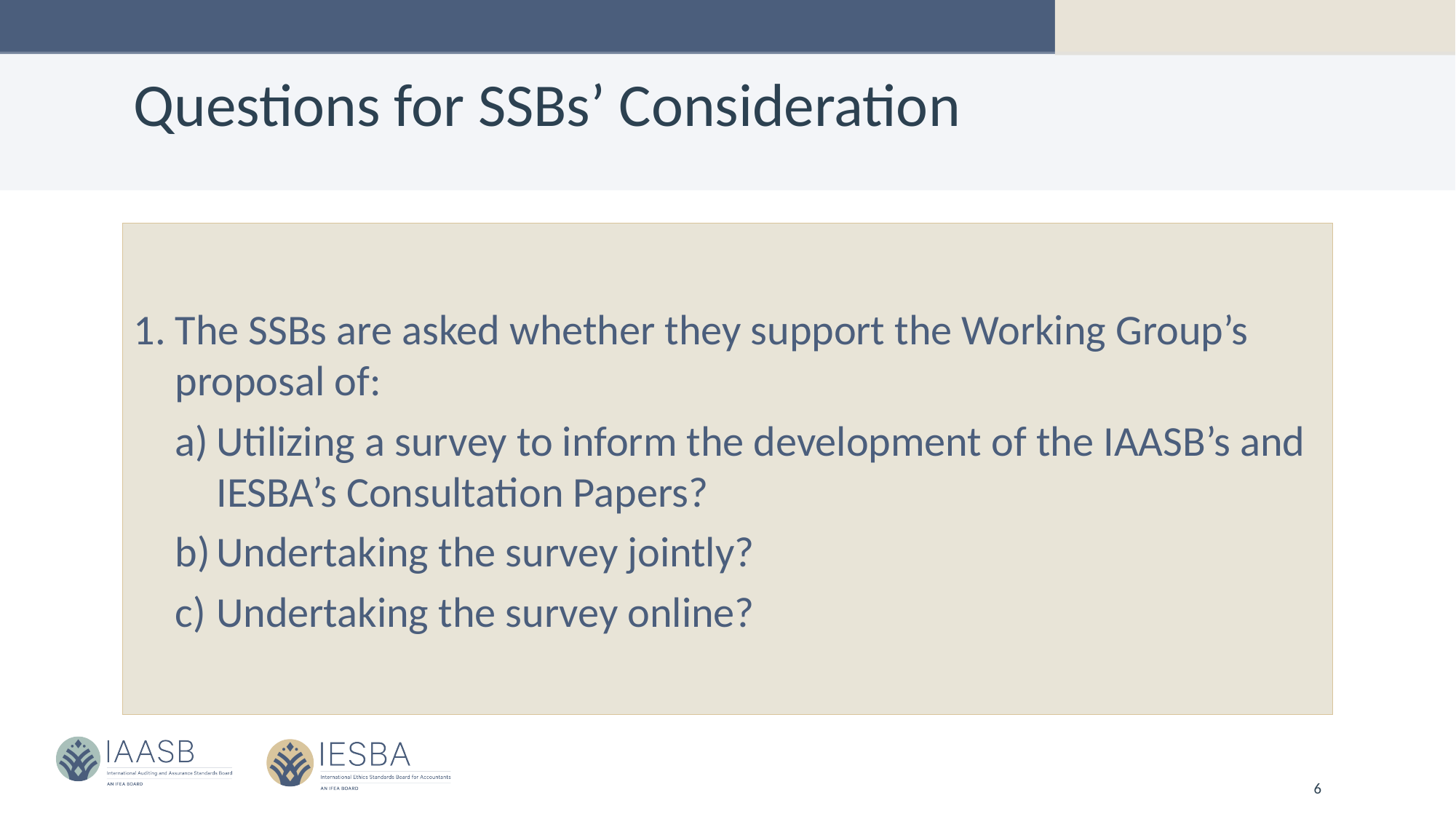

# Questions for SSBs’ Consideration
The SSBs are asked whether they support the Working Group’s proposal of:
Utilizing a survey to inform the development of the IAASB’s and IESBA’s Consultation Papers?
Undertaking the survey jointly?
Undertaking the survey online?
6